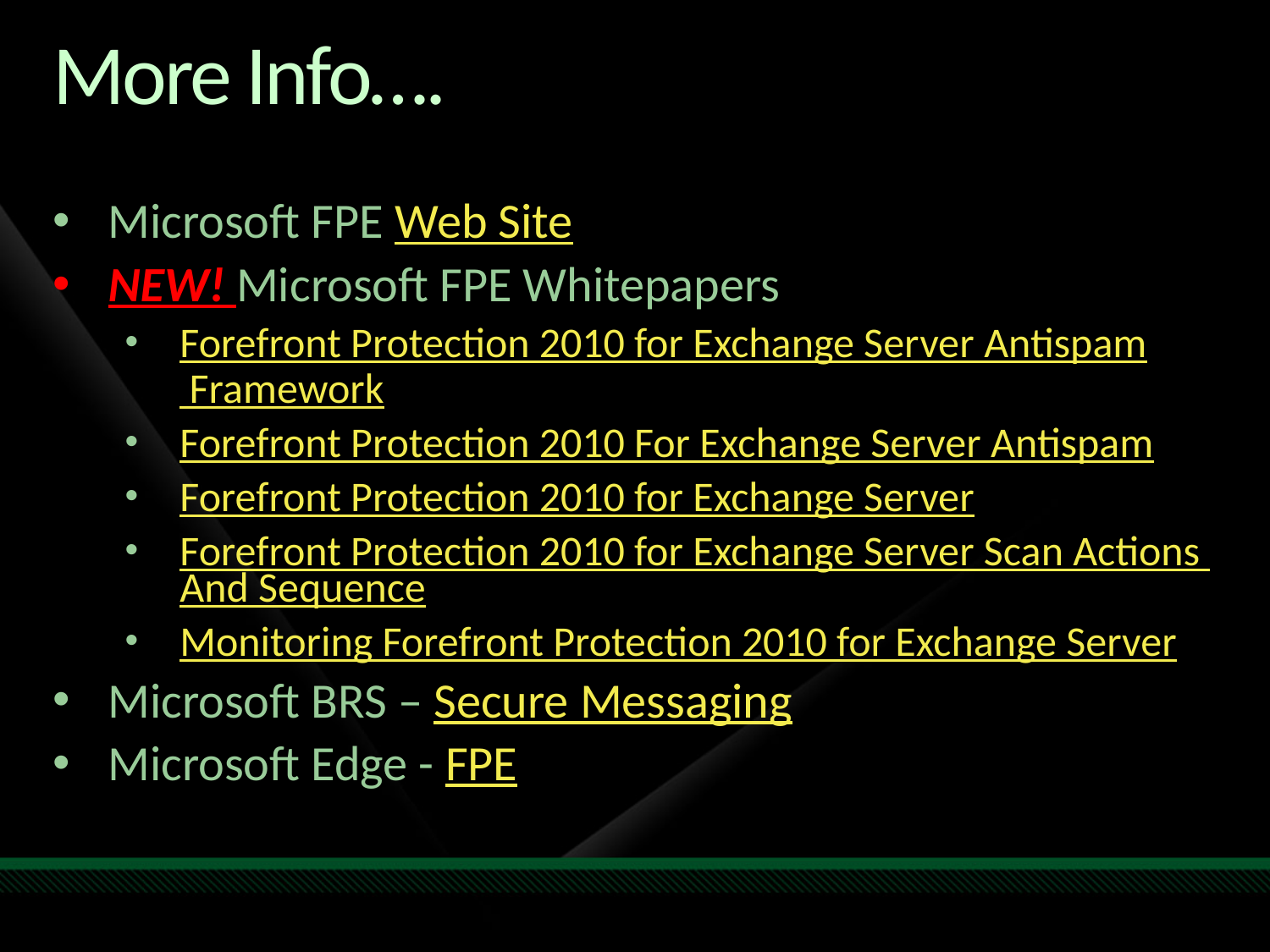

# More Info….
Microsoft FPE Web Site
NEW! Microsoft FPE Whitepapers
Forefront Protection 2010 for Exchange Server Antispam Framework
Forefront Protection 2010 For Exchange Server Antispam
Forefront Protection 2010 for Exchange Server
Forefront Protection 2010 for Exchange Server Scan Actions And Sequence
Monitoring Forefront Protection 2010 for Exchange Server
Microsoft BRS – Secure Messaging
Microsoft Edge - FPE